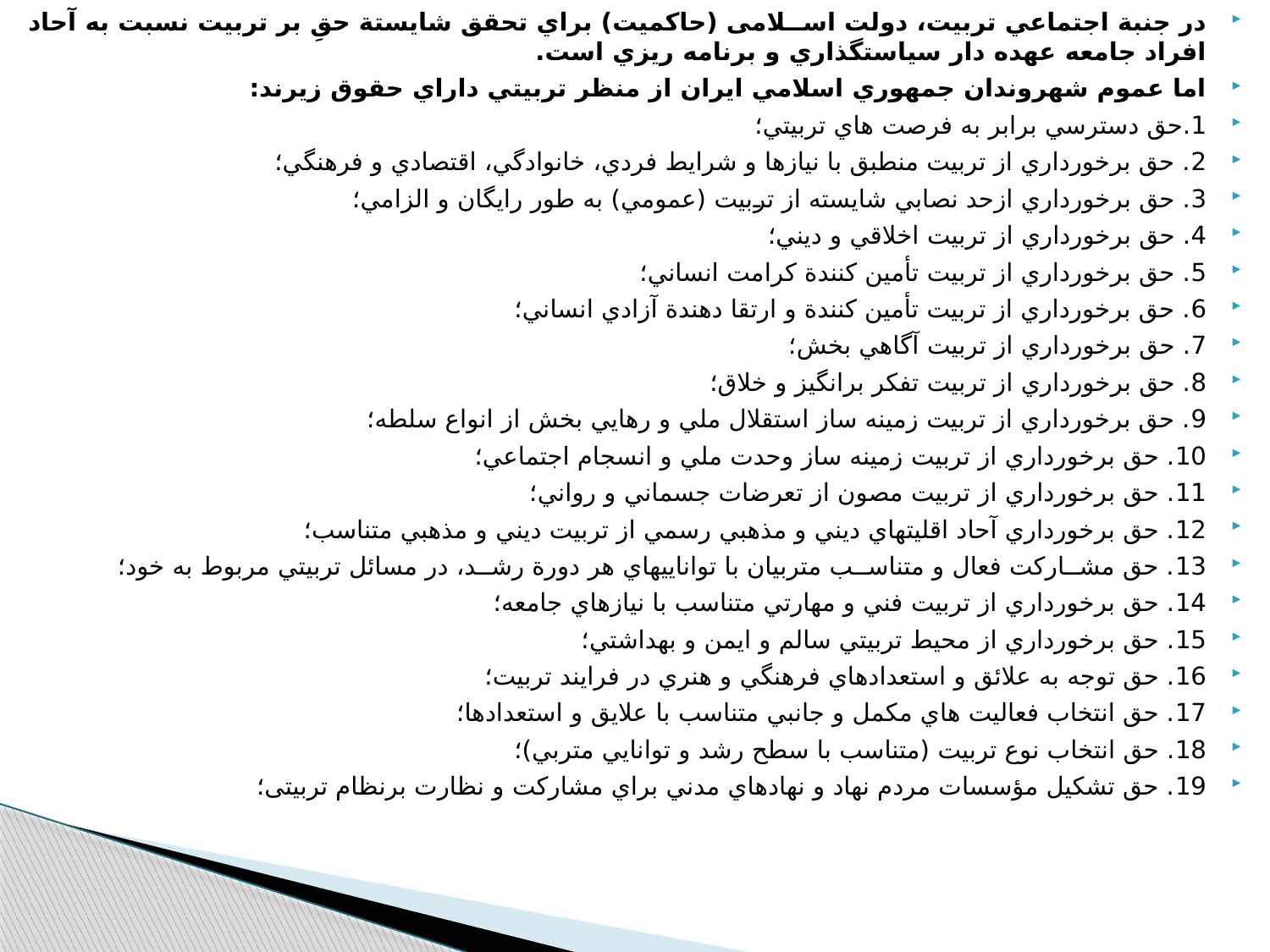

در جنبة اجتماعي تربيت، دولت اســلامی (حاکميت) براي تحقق شايستة حقِ بر تربيت نسبت به آحاد افراد جامعه عهده دار سياستگذاري و برنامه ريزي است.
اما عموم شهروندان جمهوري اسلامي ايران از منظر تربيتي داراي حقوق زيرند:
1.حق دسترسي برابر به فرصت هاي تربيتي؛
2. حق برخورداري از تربيت منطبق با نيازها و شرايط فردي، خانوادگي، اقتصادي و فرهنگي؛
3. حق برخورداري ازحد نصابي شايسته از تربيت (عمومي) به طور رايگان و الزامي؛
4. حق برخورداري از تربيت اخلاقي و ديني؛
5. حق برخورداري از تربيت تأمين کنندة کرامت انساني؛
6. حق برخورداري از تربيت تأمين کنندة و ارتقا دهندة آزادي انساني؛
7. حق برخورداري از تربيت آگاهي بخش؛
8. حق برخورداري از تربيت تفکر برانگيز و خلاق؛
9. حق برخورداري از تربيت زمينه ساز استقلال ملي و رهايي بخش از انواع سلطه؛
10. حق برخورداري از تربيت زمينه ساز وحدت ملي و انسجام اجتماعي؛
11. حق برخورداري از تربيت مصون از تعرضات جسماني و رواني؛
12. حق برخورداري آحاد اقليتهاي ديني و مذهبي رسمي از تربيت ديني و مذهبي متناسب؛
13. حق مشــارکت فعال و متناســب متربيان با تواناييهاي هر دورة رشــد، در مسائل تربيتي مربوط به خود؛
14. حق برخورداري از تربيت فني و مهارتي متناسب با نيازهاي جامعه؛
15. حق برخورداري از محيط تربيتي سالم و ايمن و بهداشتي؛
16. حق توجه به علائق و استعدادهاي فرهنگي و هنري در فرايند تربيت؛
17. حق انتخاب فعاليت هاي مکمل و جانبي متناسب با علايق و استعدادها؛
18. حق انتخاب نوع تربيت (متناسب با سطح رشد و توانايي متربي)؛
19. حق تشکيل مؤسسات مردم نهاد و نهادهاي مدني براي مشارکت و نظارت برنظام تربيتی؛